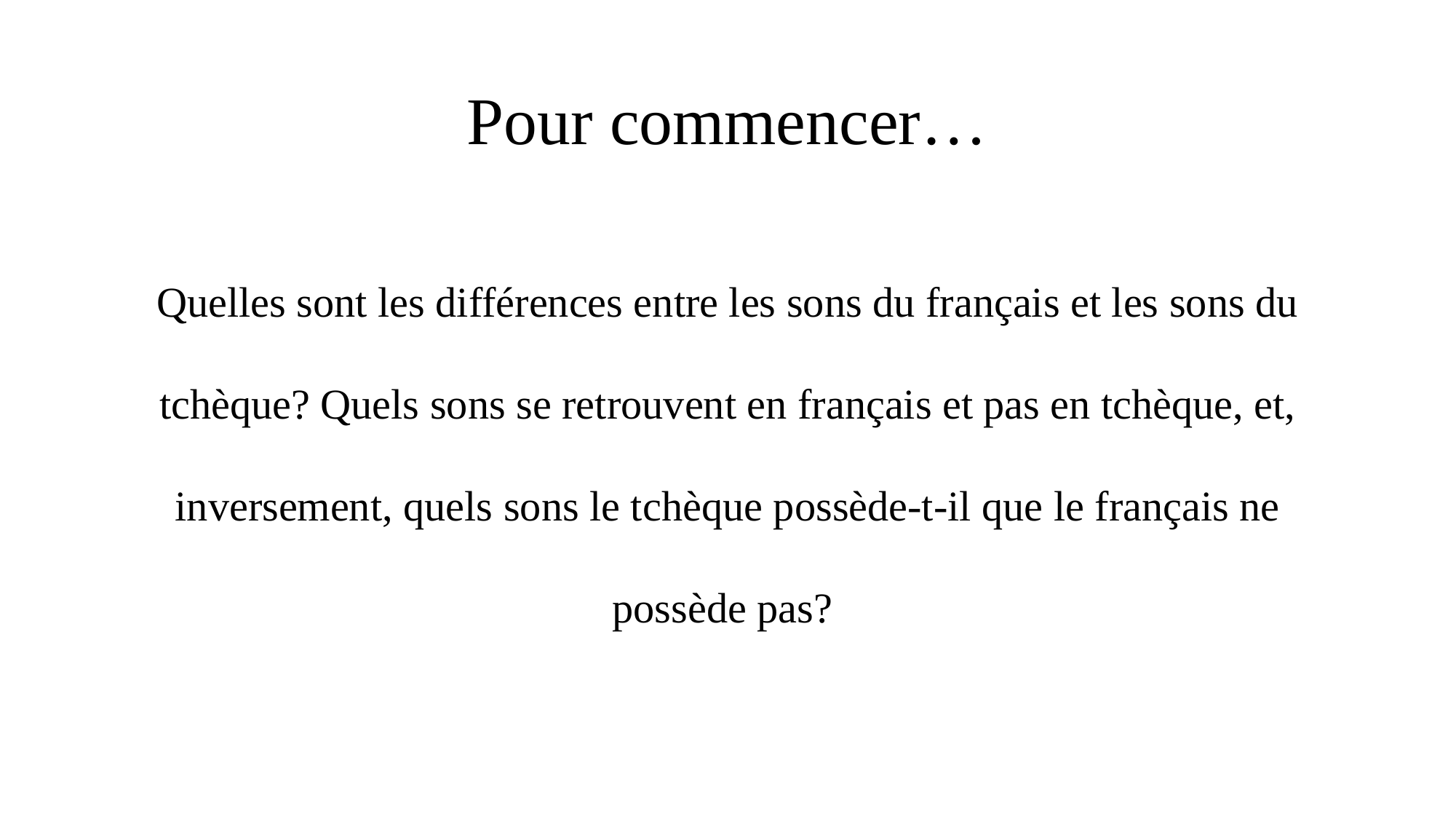

# Pour commencer…
Quelles sont les différences entre les sons du français et les sons du tchèque? Quels sons se retrouvent en français et pas en tchèque, et, inversement, quels sons le tchèque possède-t-il que le français ne possède pas?